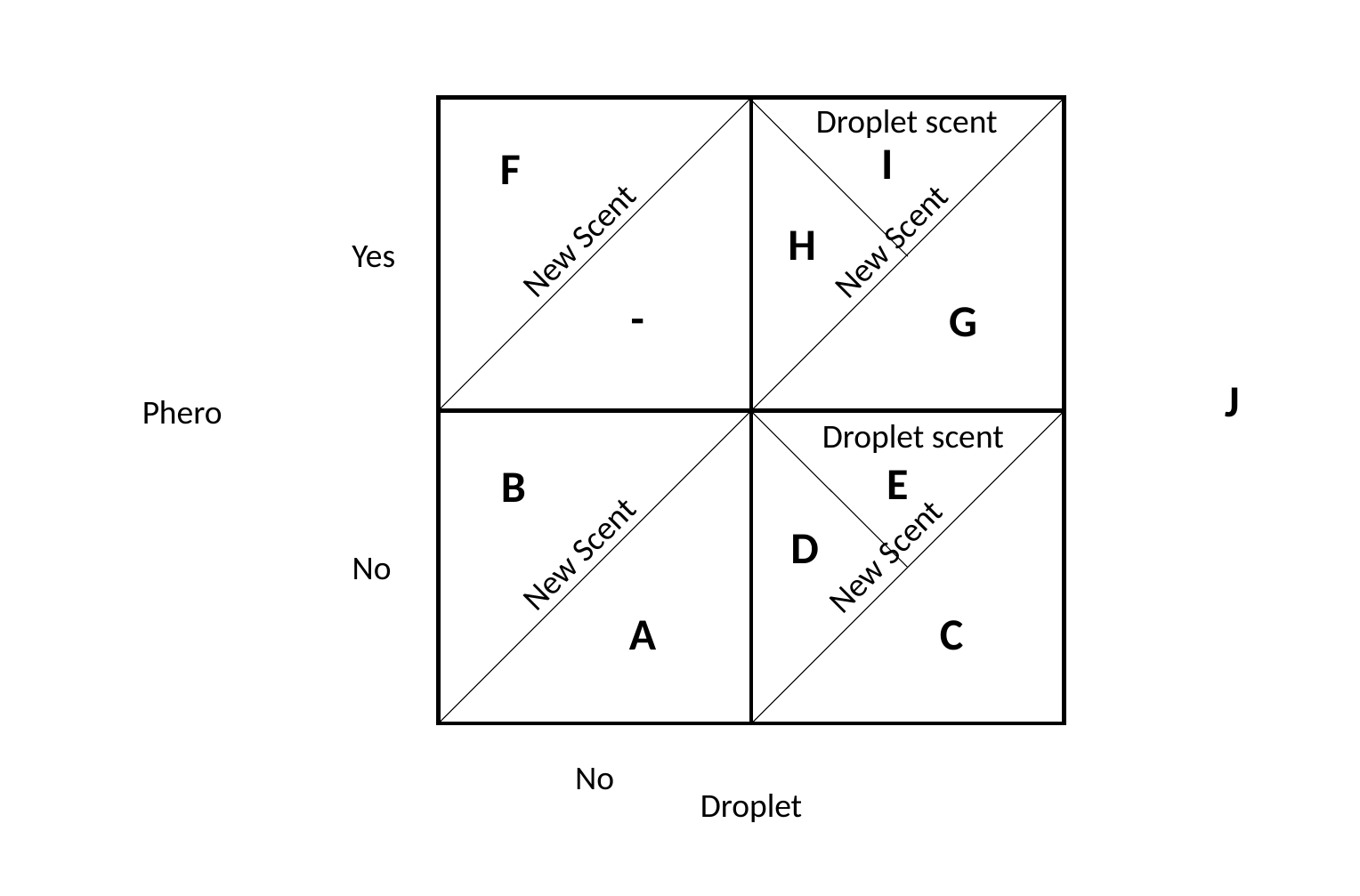

Droplet scent

I
F
H
New Scent
New Scent
Yes
-
G
J
Phero
Droplet scent
E
B
D
New Scent
New Scent
No
A
C
No
Droplet